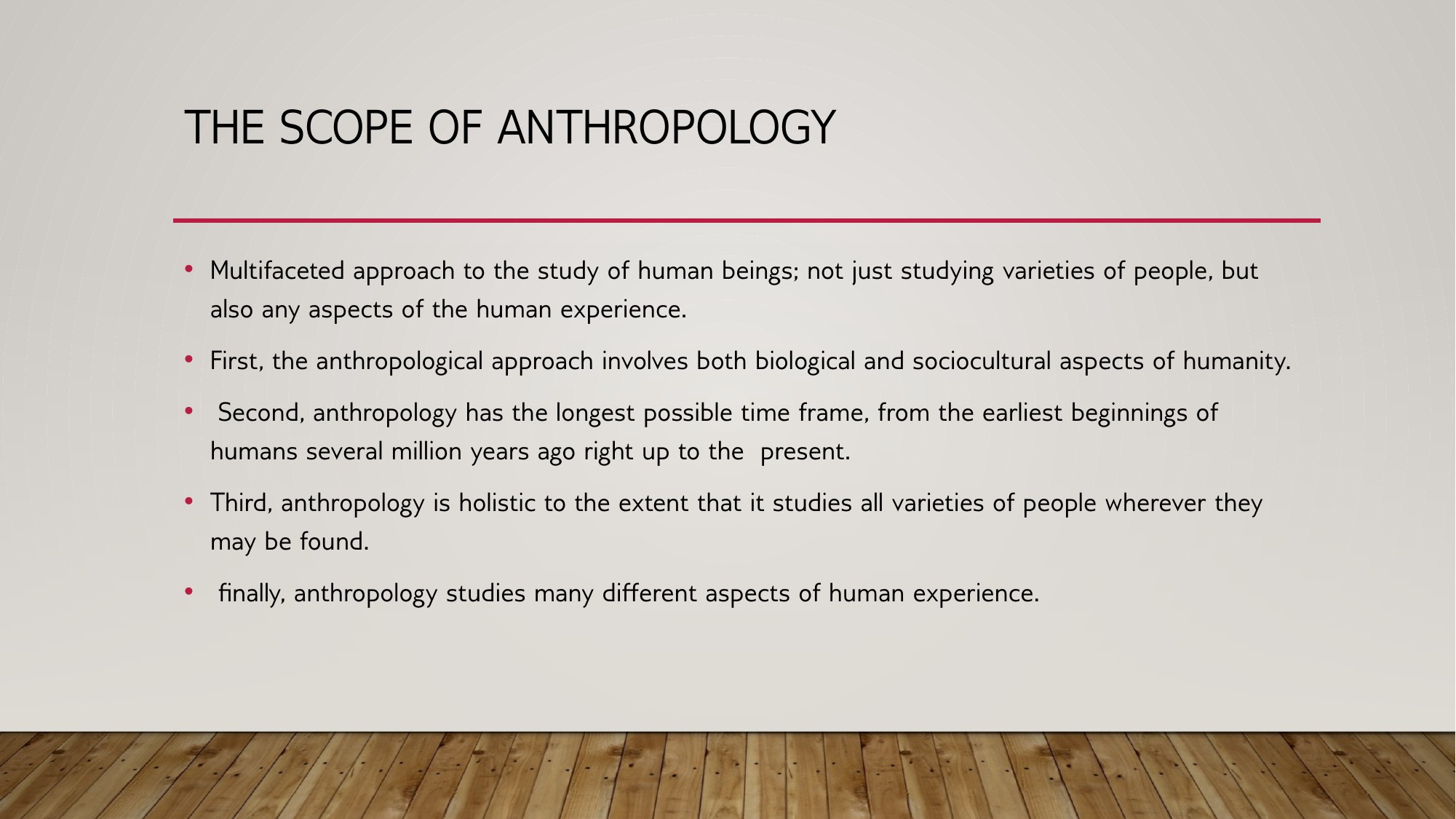

# The Scope of Anthropology
Multifaceted approach to the study of human beings; not just studying varieties of people, but also any aspects of the human experience.
First, the anthropological approach involves both biological and sociocultural aspects of humanity.
 Second, anthropology has the longest possible time frame, from the earliest beginnings of humans several million years ago right up to the  present.
Third, anthropology is holistic to the extent that it studies all varieties of people wherever they may be found.
 finally, anthropology studies many different aspects of human experience.